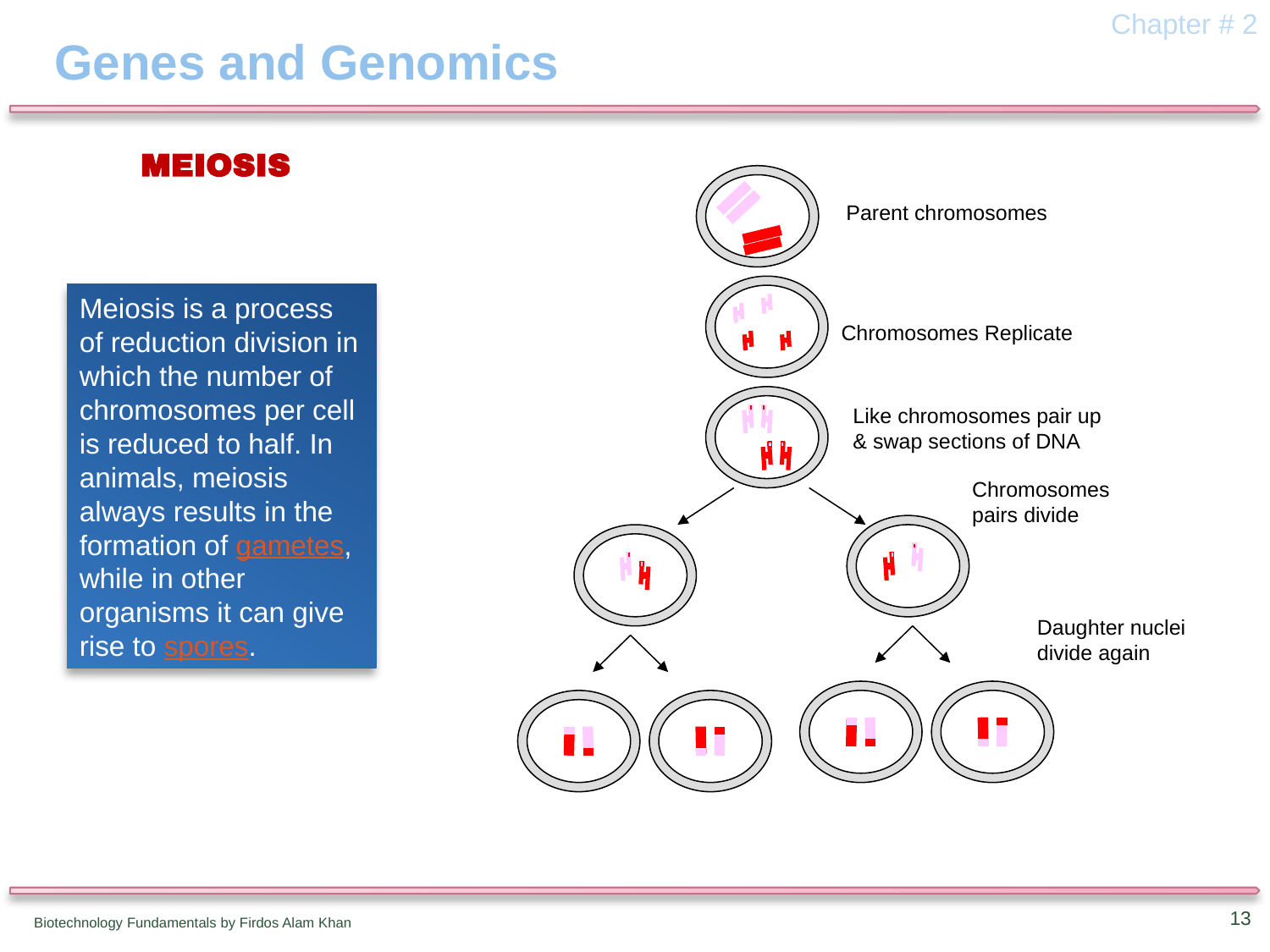

Chapter # 2
# Genes and Genomics

meiosis

Parent chromosomes

Chromosomes Replicate

Like chromosomes pair up
& swap sections of DNA

Chromosomes
pairs divide

Daughter nuclei
divide again

Meiosis is a process of reduction division in which the number of chromosomes per cell is reduced to half. In animals, meiosis always results in the formation of gametes, while in other organisms it can give rise to spores.

13
Biotechnology Fundamentals by Firdos Alam Khan